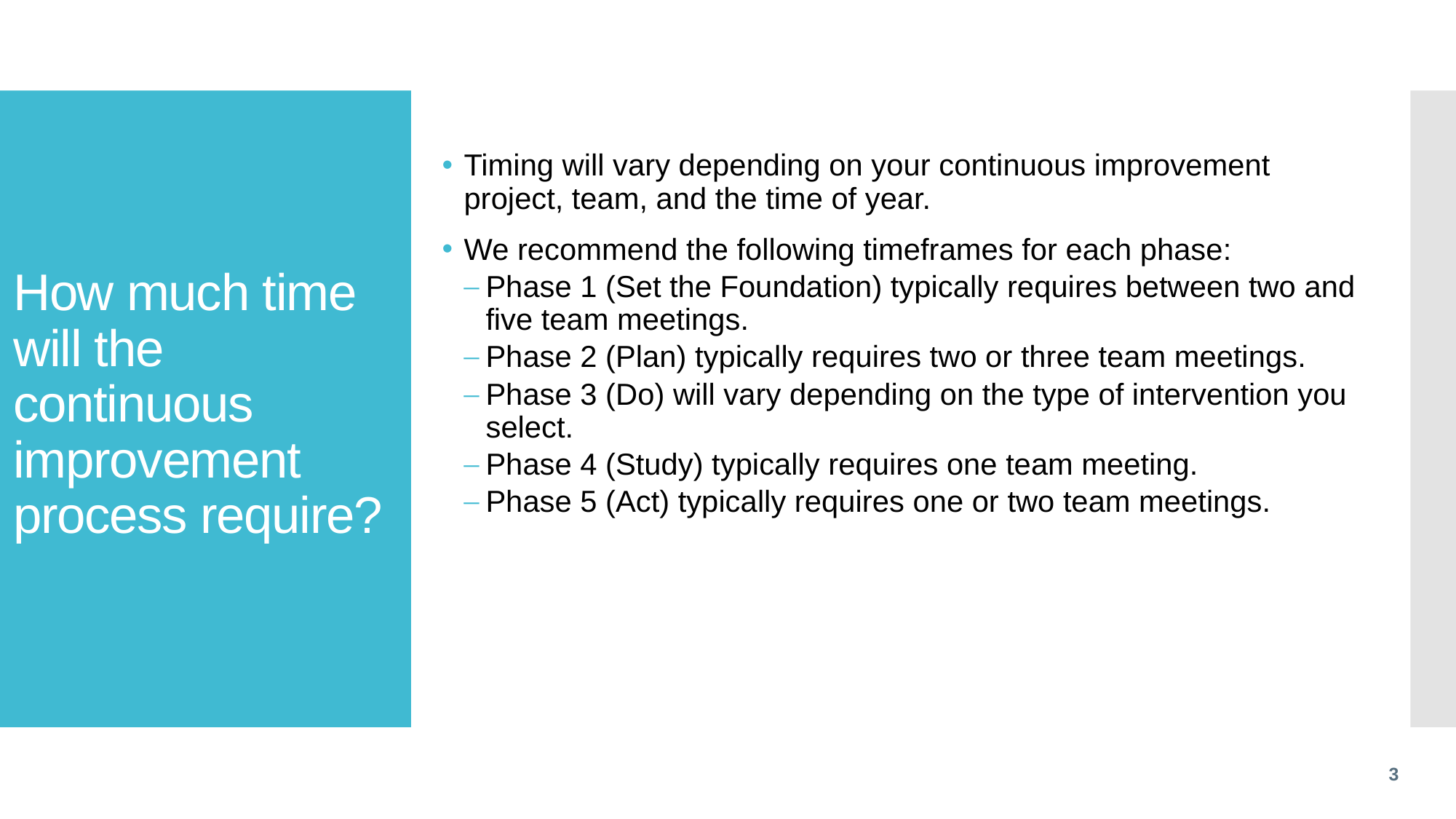

Timing will vary depending on your continuous improvement project, team, and the time of year.
We recommend the following timeframes for each phase:
Phase 1 (Set the Foundation) typically requires between two and five team meetings.
Phase 2 (Plan) typically requires two or three team meetings.
Phase 3 (Do) will vary depending on the type of intervention you select.
Phase 4 (Study) typically requires one team meeting.
Phase 5 (Act) typically requires one or two team meetings.
# How much time will the continuous improvement process require?
3